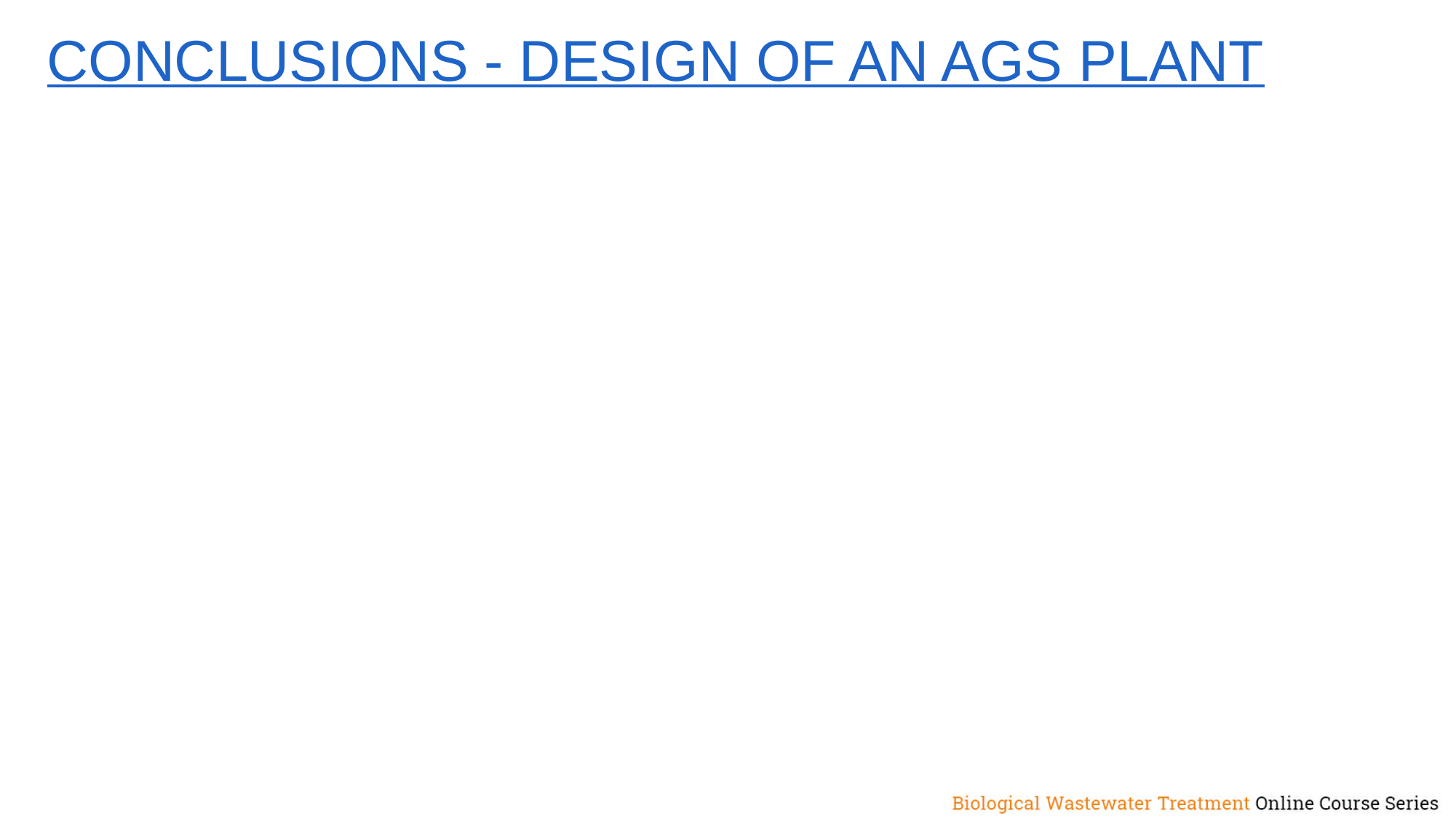

conclusions - design of an ags plant